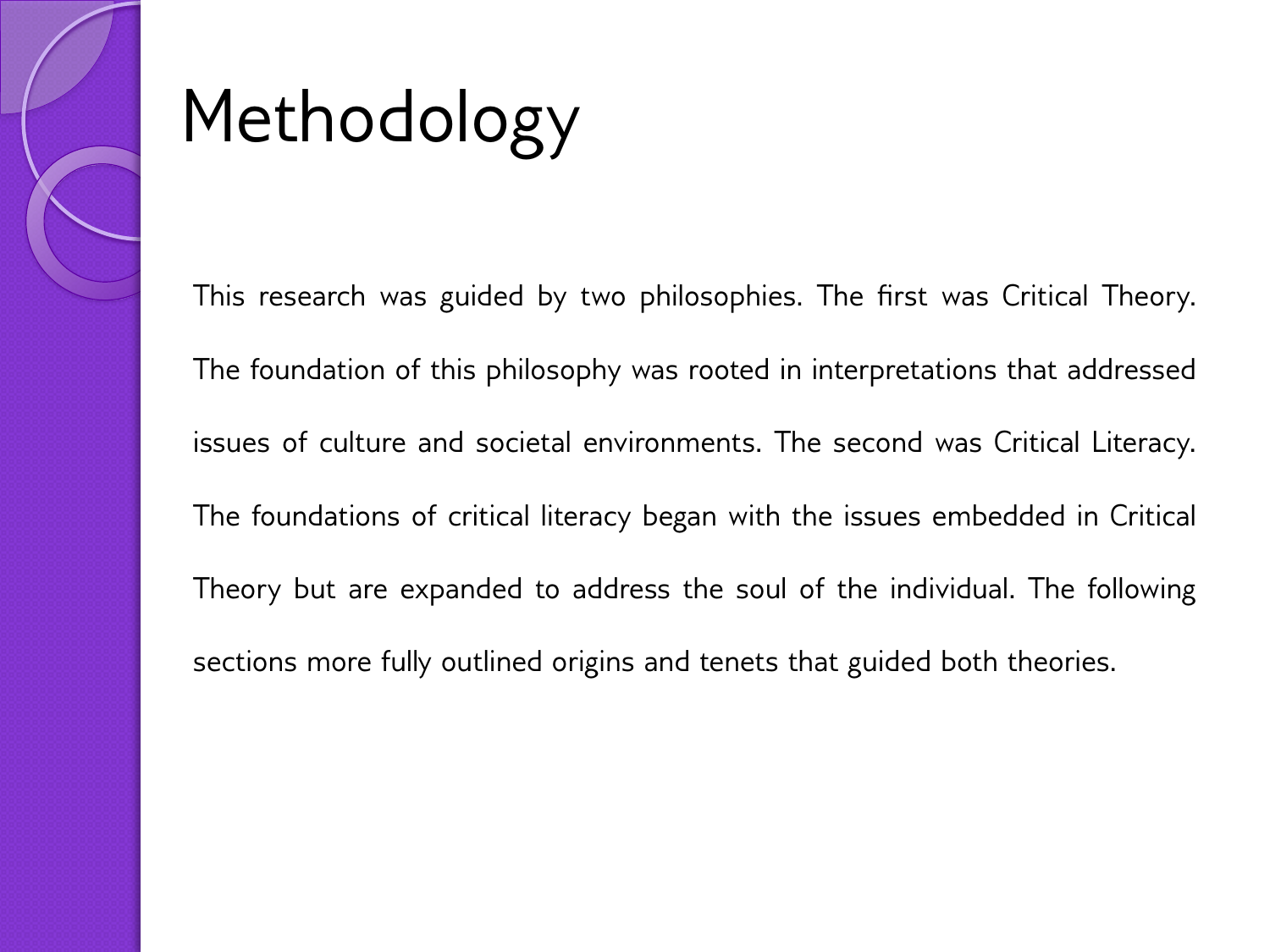

# Methodology
This research was guided by two philosophies. The first was Critical Theory. The foundation of this philosophy was rooted in interpretations that addressed issues of culture and societal environments. The second was Critical Literacy. The foundations of critical literacy began with the issues embedded in Critical Theory but are expanded to address the soul of the individual. The following sections more fully outlined origins and tenets that guided both theories.